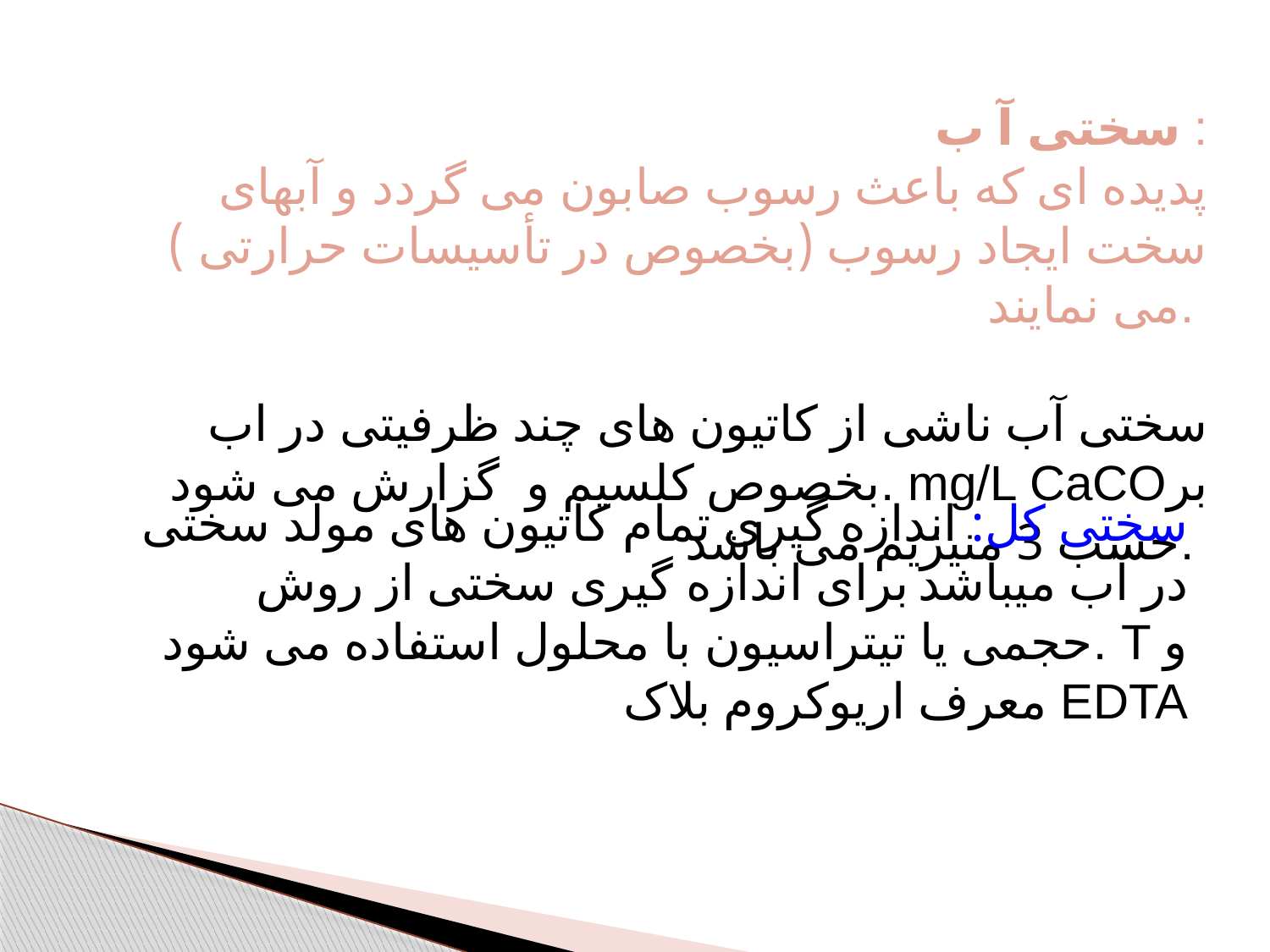

سختی آ ب :
 پدیده ای که باعث رسوب صابون می گردد و آبهای سخت ایجاد رسوب (بخصوص در تأسیسات حرارتی ) می نمایند.

سختی آب ناشی از کاتیون های چند ظرفیتی در اب بخصوص کلسیم و  گزارش می شود. mg/L CaCOبر حسب 3 منیزیم می باشد.
سختی کل: اندازه گیری تمام کاتیون های مولد سختی در آب میباشد برای اندازه گیری سختی از روش حجمی یا تیتراسیون با محلول استفاده می شود. T و معرف اریوکروم بلاک EDTA